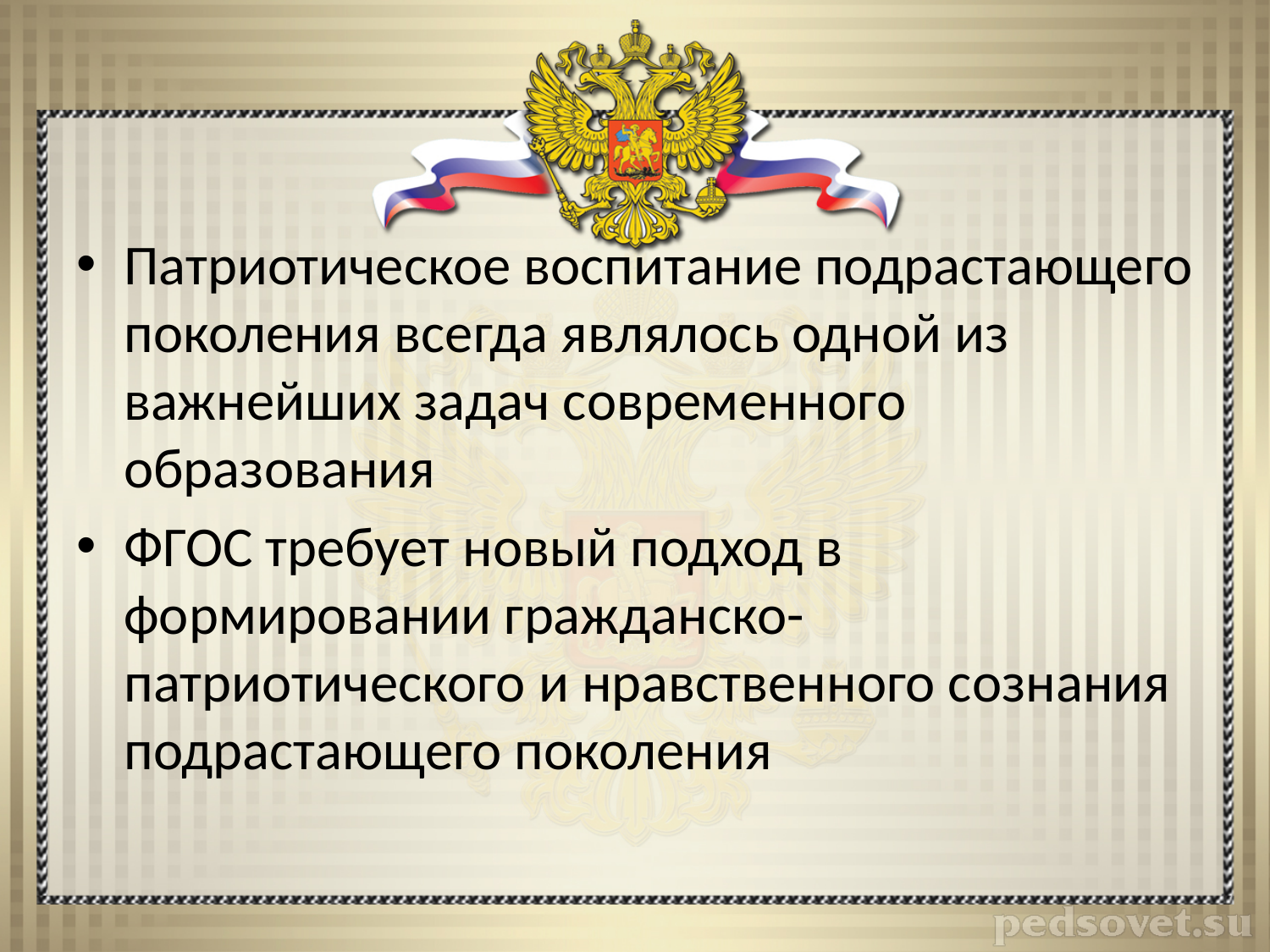

Патриотическое воспитание подрастающего поколения всегда являлось одной из важнейших задач современного образования
ФГОС требует новый подход в формировании гражданско-патриотического и нравственного сознания подрастающего поколения